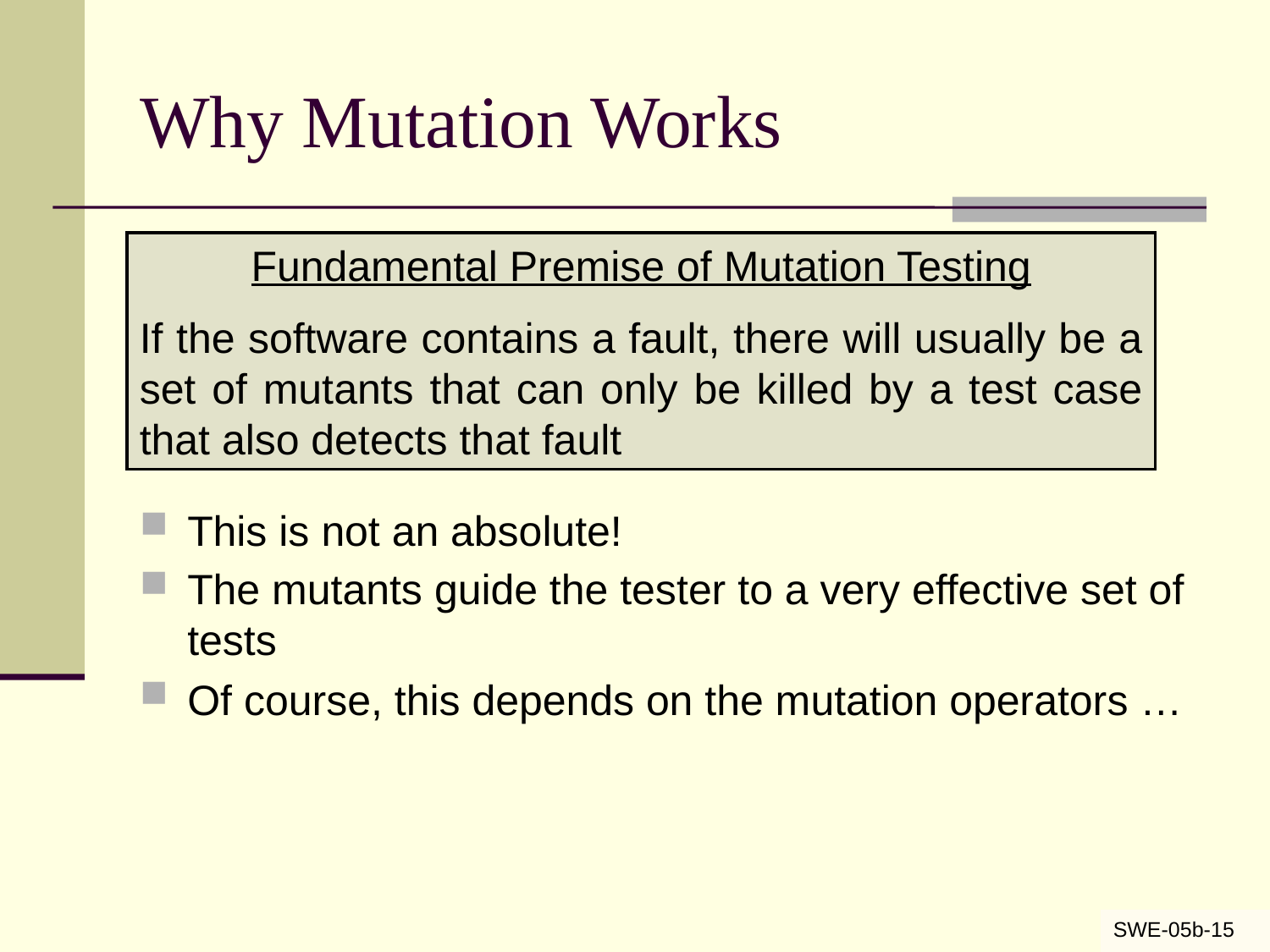

# Why Mutation Works
Fundamental Premise of Mutation Testing
If the software contains a fault, there will usually be a set of mutants that can only be killed by a test case that also detects that fault
This is not an absolute!
The mutants guide the tester to a very effective set of tests
Of course, this depends on the mutation operators …